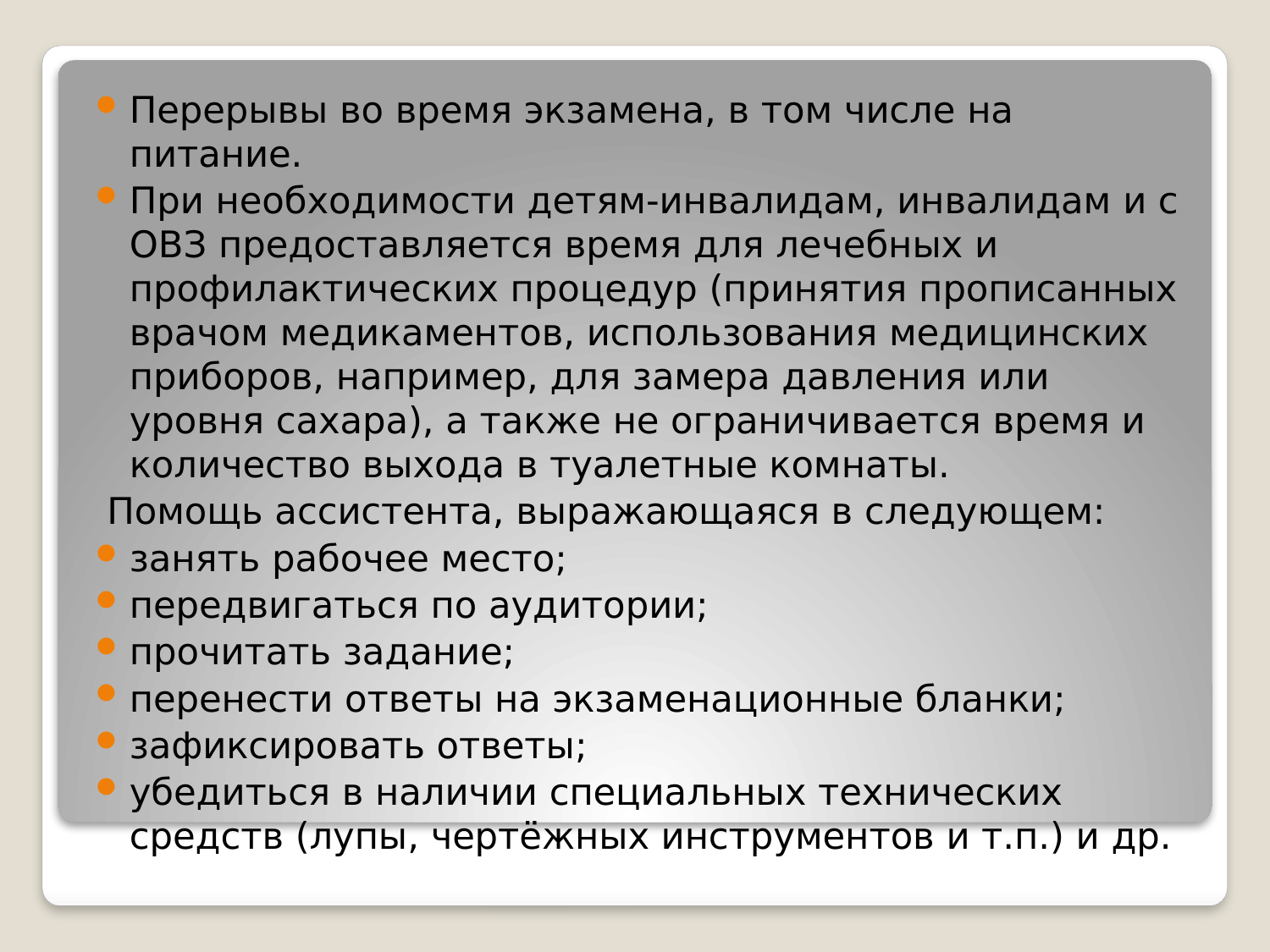

Перерывы во время экзамена, в том числе на питание.
При необходимости детям-инвалидам, инвалидам и с ОВЗ предоставляется время для лечебных и профилактических процедур (принятия прописанных врачом медикаментов, использования медицинских приборов, например, для замера давления или уровня сахара), а также не ограничивается время и количество выхода в туалетные комнаты.
 Помощь ассистента, выражающаяся в следующем:
занять рабочее место;
передвигаться по аудитории;
прочитать задание;
перенести ответы на экзаменационные бланки;
зафиксировать ответы;
убедиться в наличии специальных технических средств (лупы, чертёжных инструментов и т.п.) и др.

#